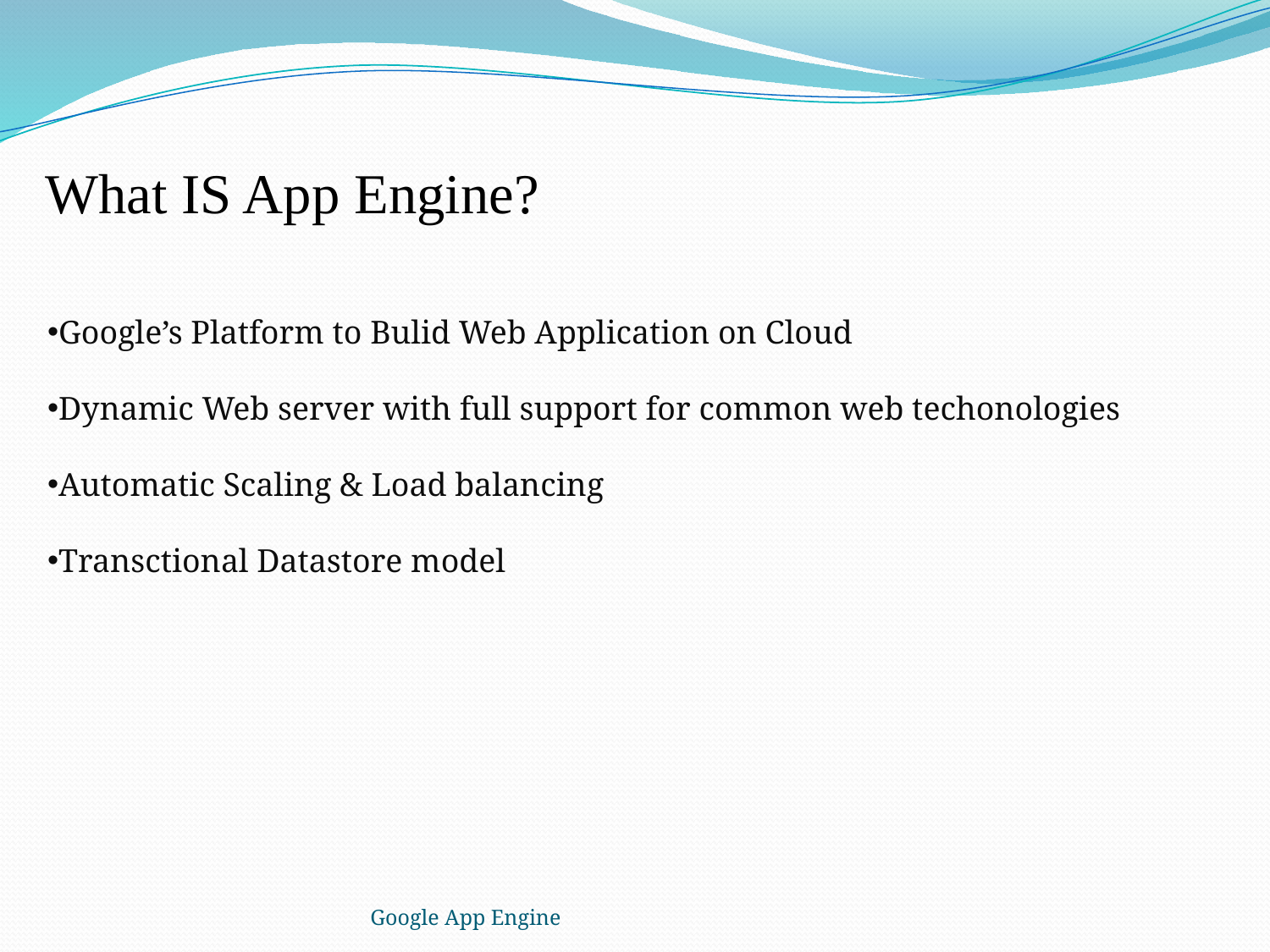

# What IS App Engine?
Google’s Platform to Bulid Web Application on Cloud

Dynamic Web server with full support for common web techonologies

Automatic Scaling & Load balancing

Transctional Datastore model
Google App Engine